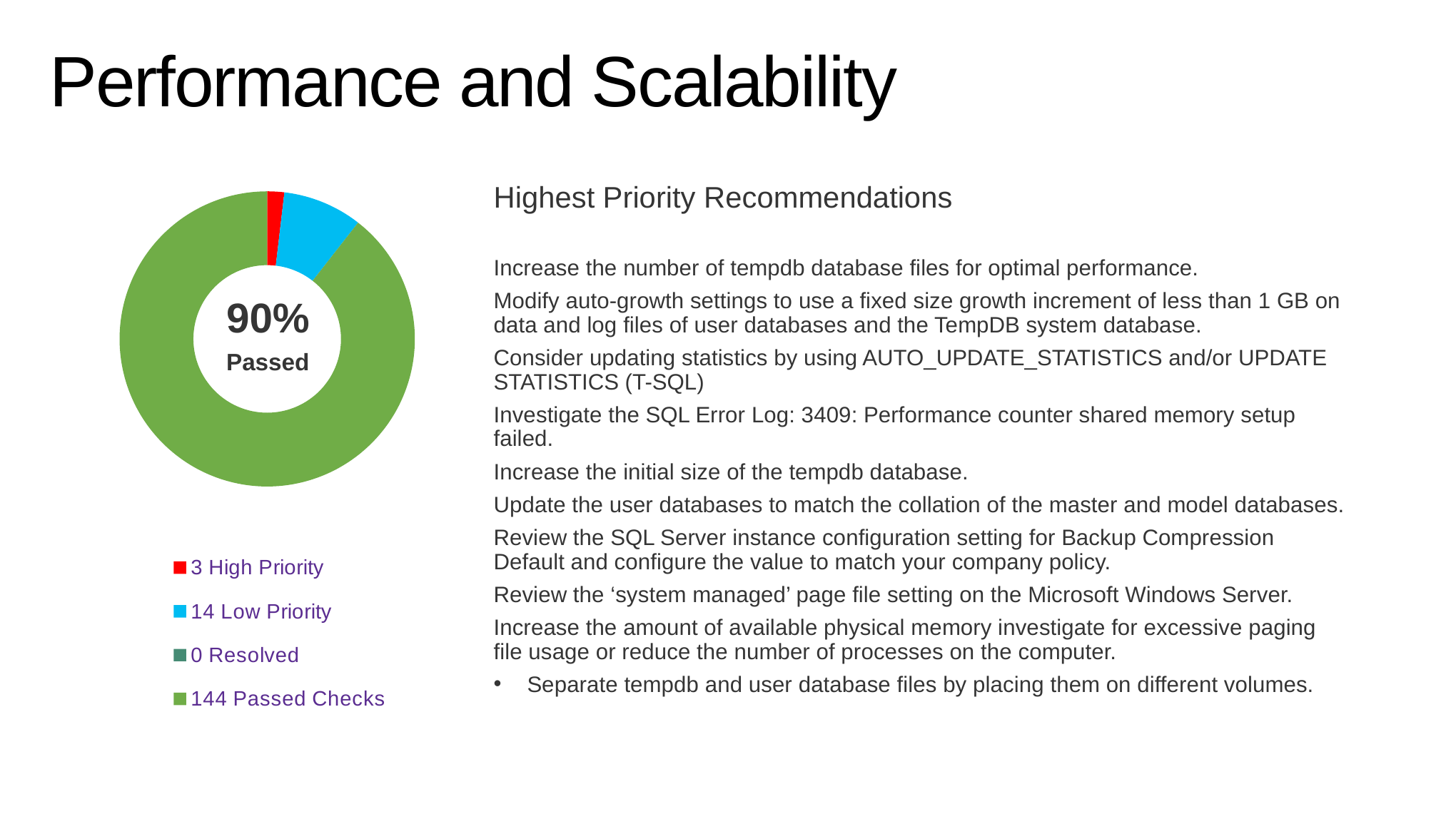

# Performance and Scalability

### Chart

| Category | Column1 |
|---|---|
| 3 High Priority  | 3.0 |
|  | None |
| 14 Low Priority | 14.0 |
|  | None |
| 0 Resolved | 0.0 |
|  | None |
| 144 Passed Checks | 144.0 |
Highest Priority Recommendations

Increase the number of tempdb database files for optimal performance.
Modify auto-growth settings to use a fixed size growth increment of less than 1 GB on data and log files of user databases and the TempDB system database.
Consider updating statistics by using AUTO_UPDATE_STATISTICS and/or UPDATE STATISTICS (T-SQL)
Investigate the SQL Error Log: 3409: Performance counter shared memory setup failed.
Increase the initial size of the tempdb database.
Update the user databases to match the collation of the master and model databases.
Review the SQL Server instance configuration setting for Backup Compression Default and configure the value to match your company policy.
Review the ‘system managed’ page file setting on the Microsoft Windows Server.
Increase the amount of available physical memory investigate for excessive paging file usage or reduce the number of processes on the computer.
Separate tempdb and user database files by placing them on different volumes.
90%
Passed